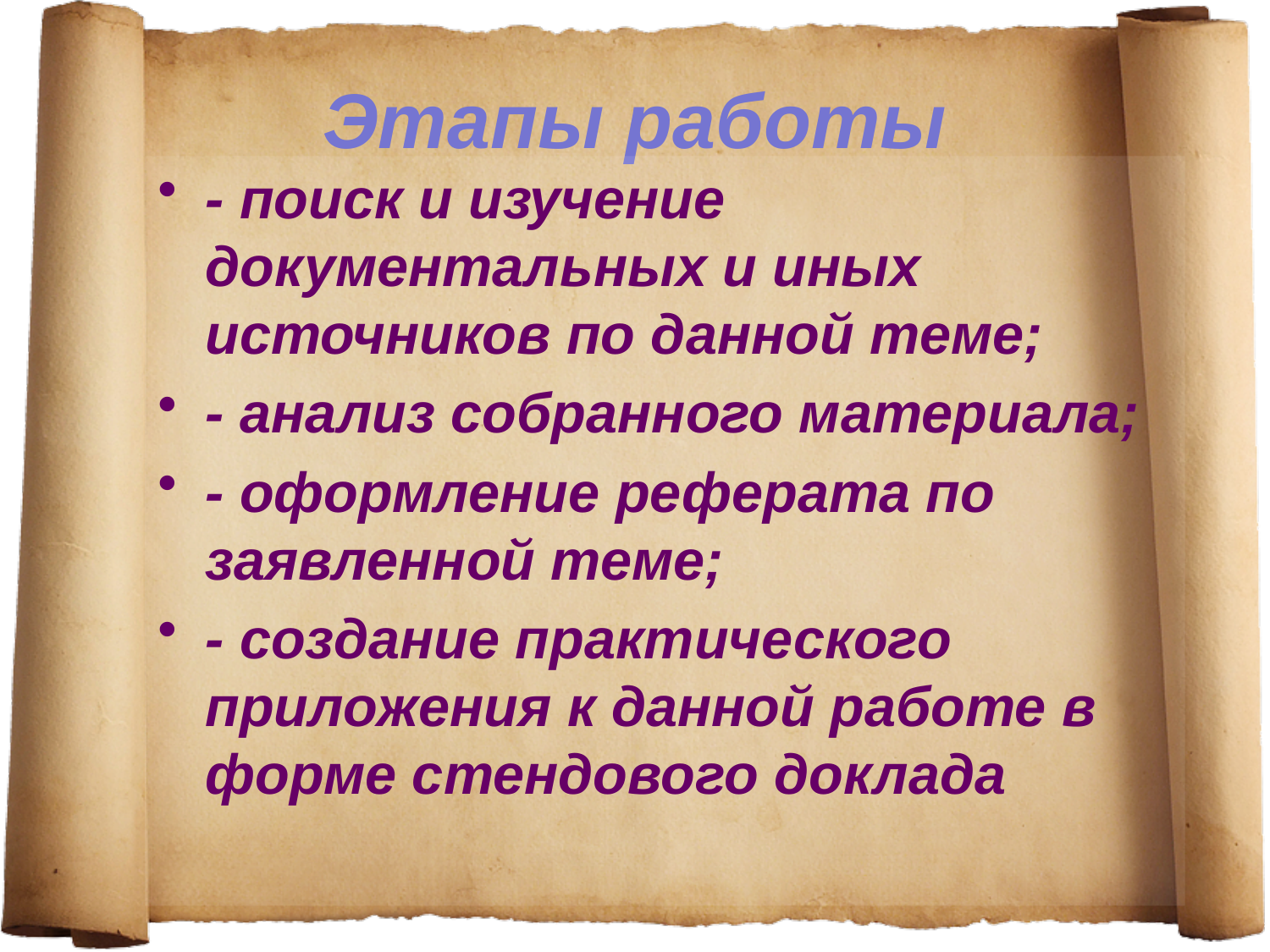

# Этапы работы
- поиск и изучение документальных и иных источников по данной теме;
- анализ собранного материала;
- оформление реферата по заявленной теме;
- создание практического приложения к данной работе в форме стендового доклада